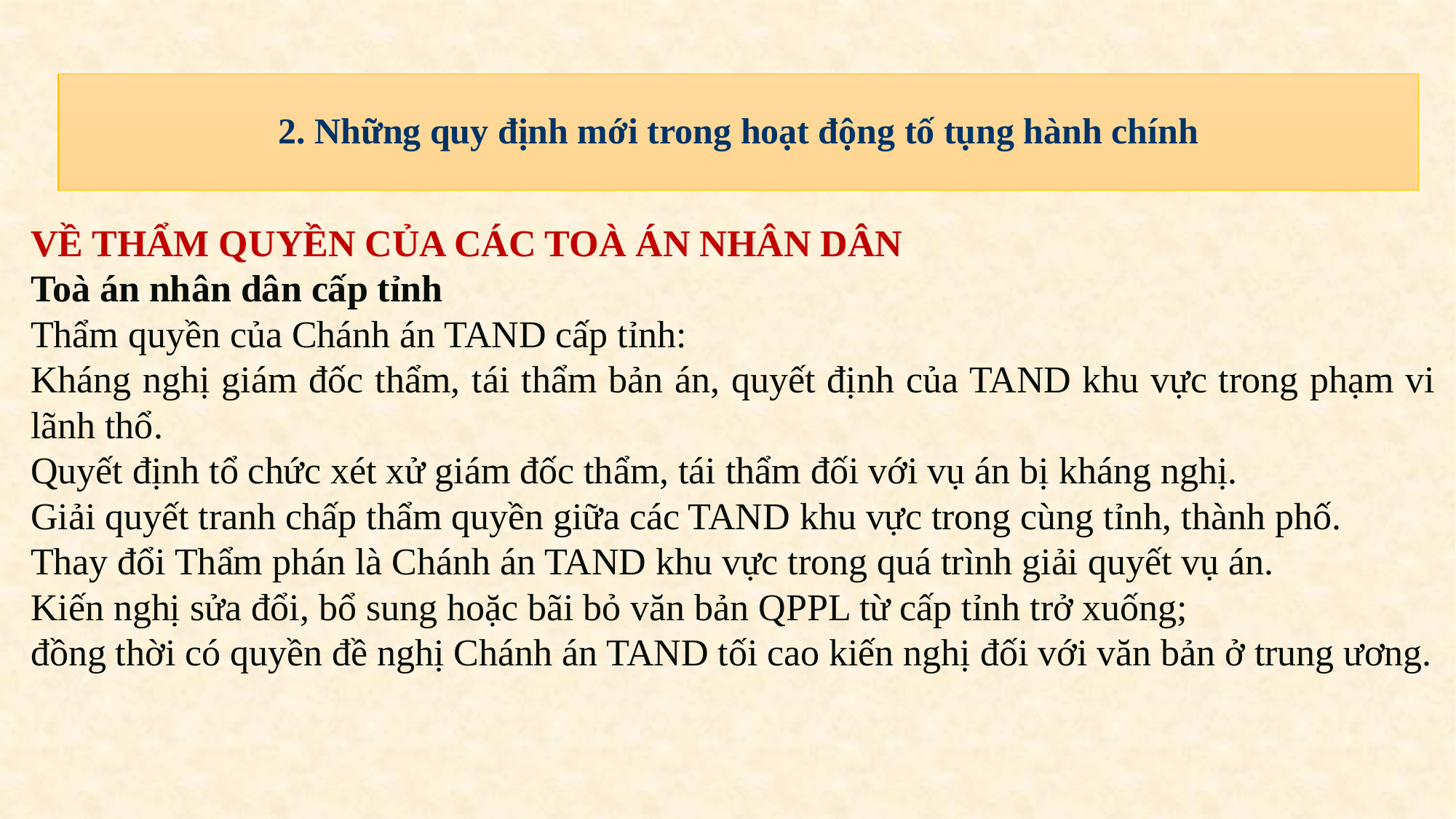

# 2. Những quy định mới trong hoạt động tố tụng hành chính

VỀ THẨM QUYỀN CỦA CÁC TOÀ ÁN NHÂN DÂN
Toà án nhân dân cấp tỉnh
Thẩm quyền của Chánh án TAND cấp tỉnh:
Kháng nghị giám đốc thẩm, tái thẩm bản án, quyết định của TAND khu vực trong phạm vi lãnh thổ.
Quyết định tổ chức xét xử giám đốc thẩm, tái thẩm đối với vụ án bị kháng nghị.
Giải quyết tranh chấp thẩm quyền giữa các TAND khu vực trong cùng tỉnh, thành phố.
Thay đổi Thẩm phán là Chánh án TAND khu vực trong quá trình giải quyết vụ án.
Kiến nghị sửa đổi, bổ sung hoặc bãi bỏ văn bản QPPL từ cấp tỉnh trở xuống;
đồng thời có quyền đề nghị Chánh án TAND tối cao kiến nghị đối với văn bản ở trung ương.